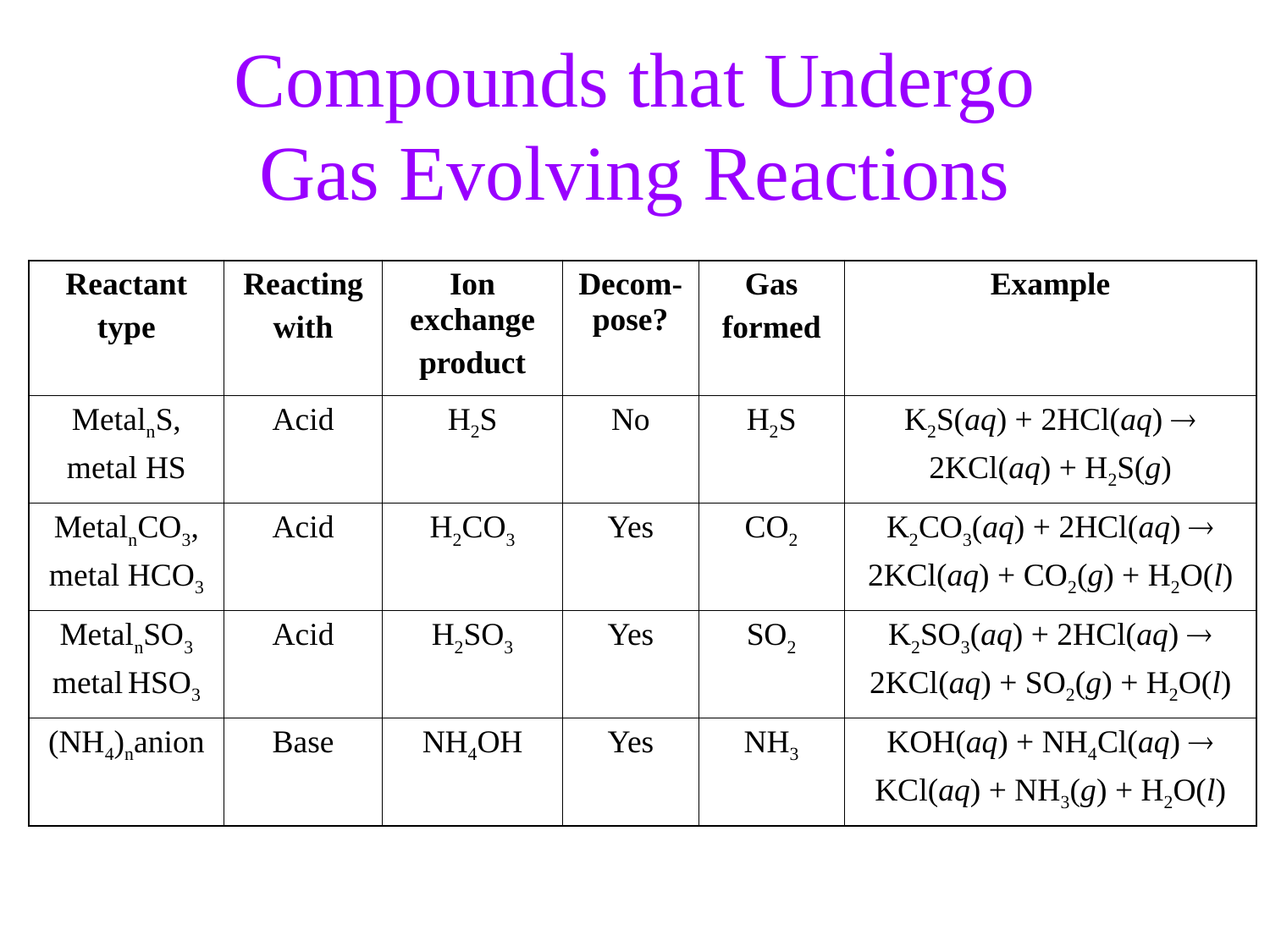

Compounds that Undergo
Gas Evolving Reactions
| Reactant type | Reacting with | Ion exchange product | Decom-pose? | Gas formed | Example |
| --- | --- | --- | --- | --- | --- |
| MetalnS, metal HS | Acid | H2S | No | H2S | K2S(aq) + 2HCl(aq) → 2KCl(aq) + H2S(g) |
| MetalnCO3, metal HCO3 | Acid | H2CO3 | Yes | CO2 | K2CO3(aq) + 2HCl(aq) → 2KCl(aq) + CO2(g) + H2O(l) |
| MetalnSO3 metal HSO3 | Acid | H2SO3 | Yes | SO2 | K2SO3(aq) + 2HCl(aq) → 2KCl(aq) + SO2(g) + H2O(l) |
| (NH4)nanion | Base | NH4OH | Yes | NH3 | KOH(aq) + NH4Cl(aq) → KCl(aq) + NH3(g) + H2O(l) |